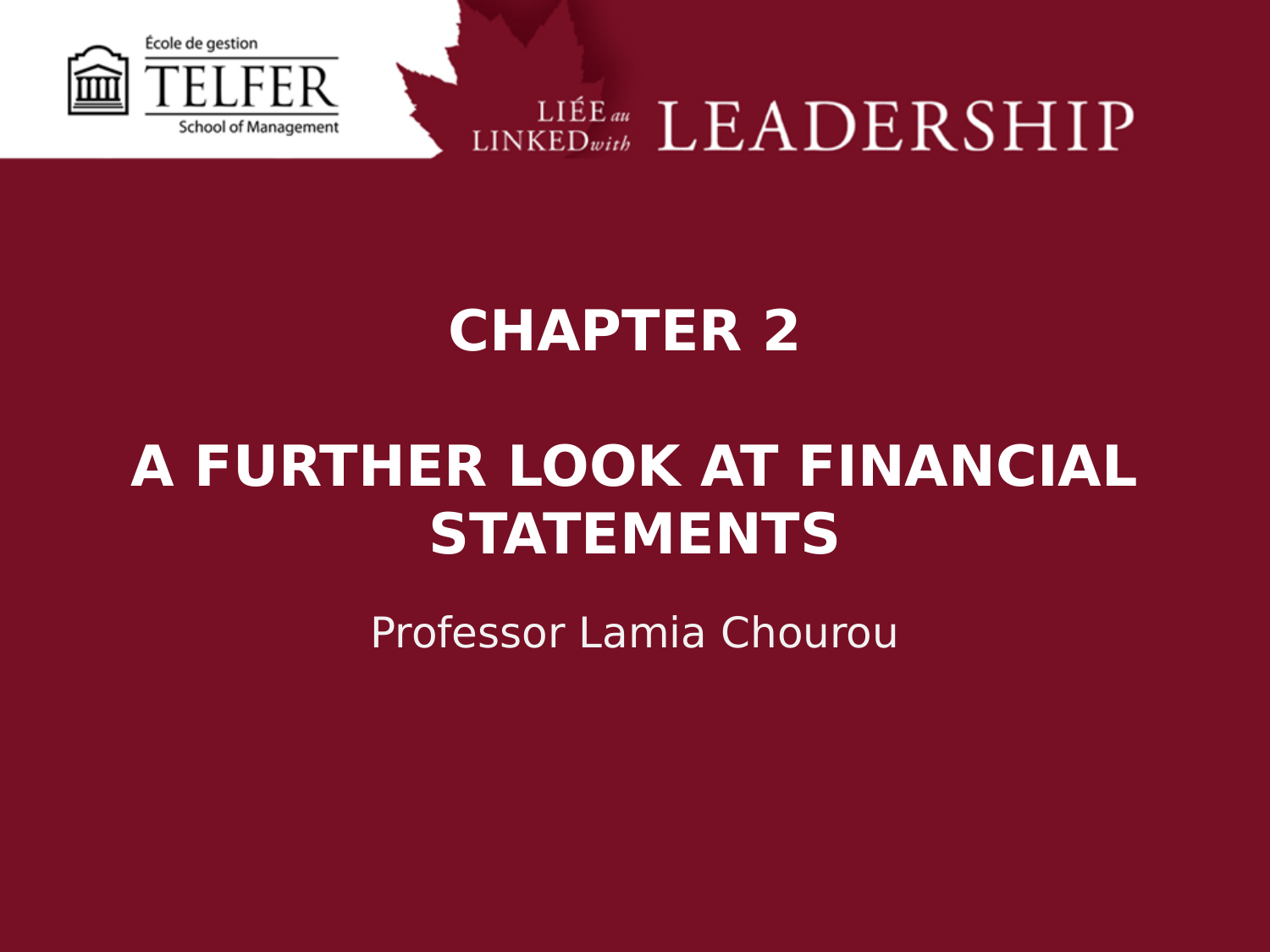

# CHAPTER 2  A Further look at financial statements

Professor Lamia Chourou